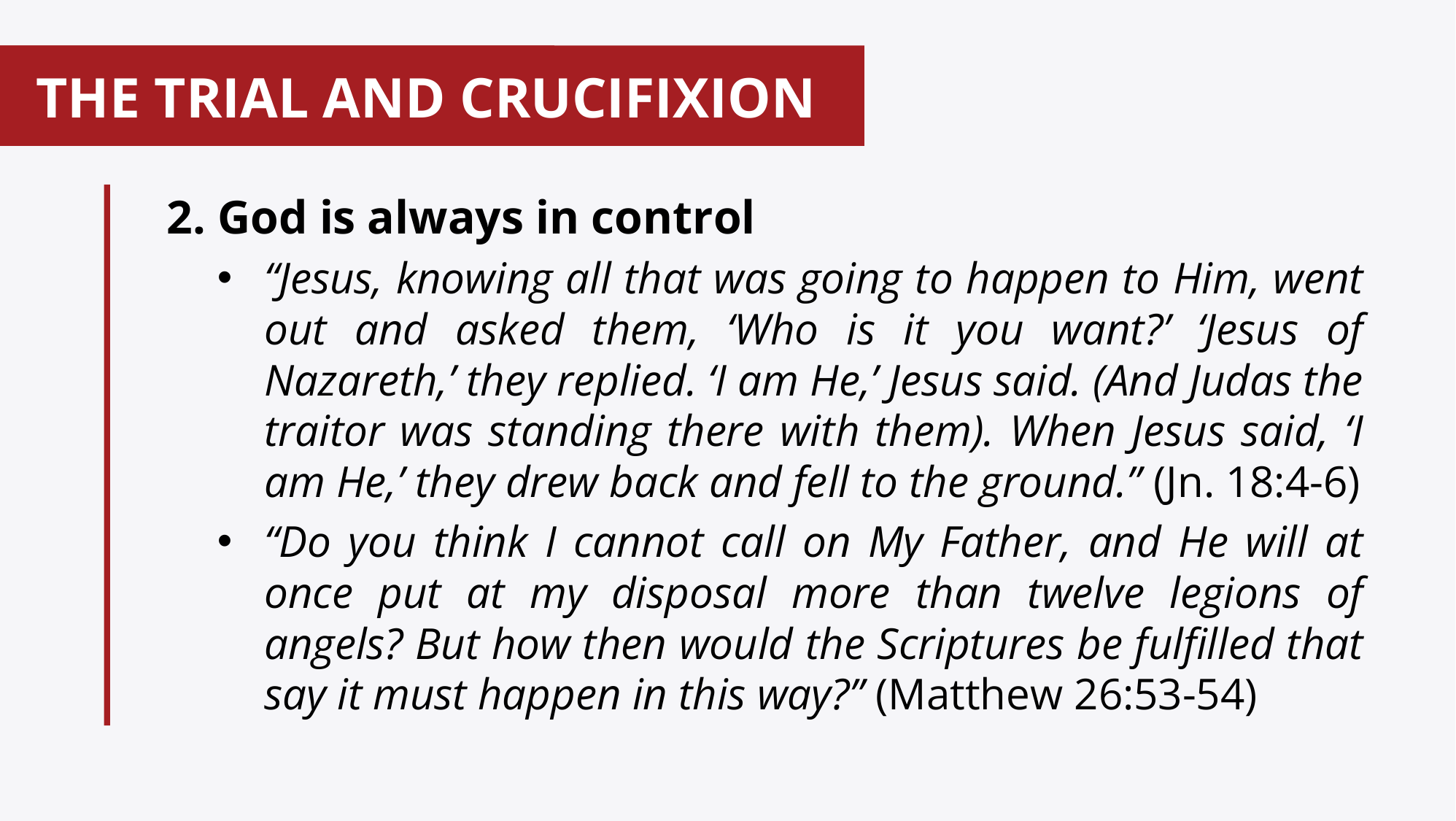

THE TRIAL AND CRUCIFIXION
#
 2. God is always in control
“Jesus, knowing all that was going to happen to Him, went out and asked them, ‘Who is it you want?’ ‘Jesus of Nazareth,’ they replied. ‘I am He,’ Jesus said. (And Judas the traitor was standing there with them). When Jesus said, ‘I am He,’ they drew back and fell to the ground.” (Jn. 18:4-6)
“Do you think I cannot call on My Father, and He will at once put at my disposal more than twelve legions of angels? But how then would the Scriptures be fulfilled that say it must happen in this way?” (Matthew 26:53-54)